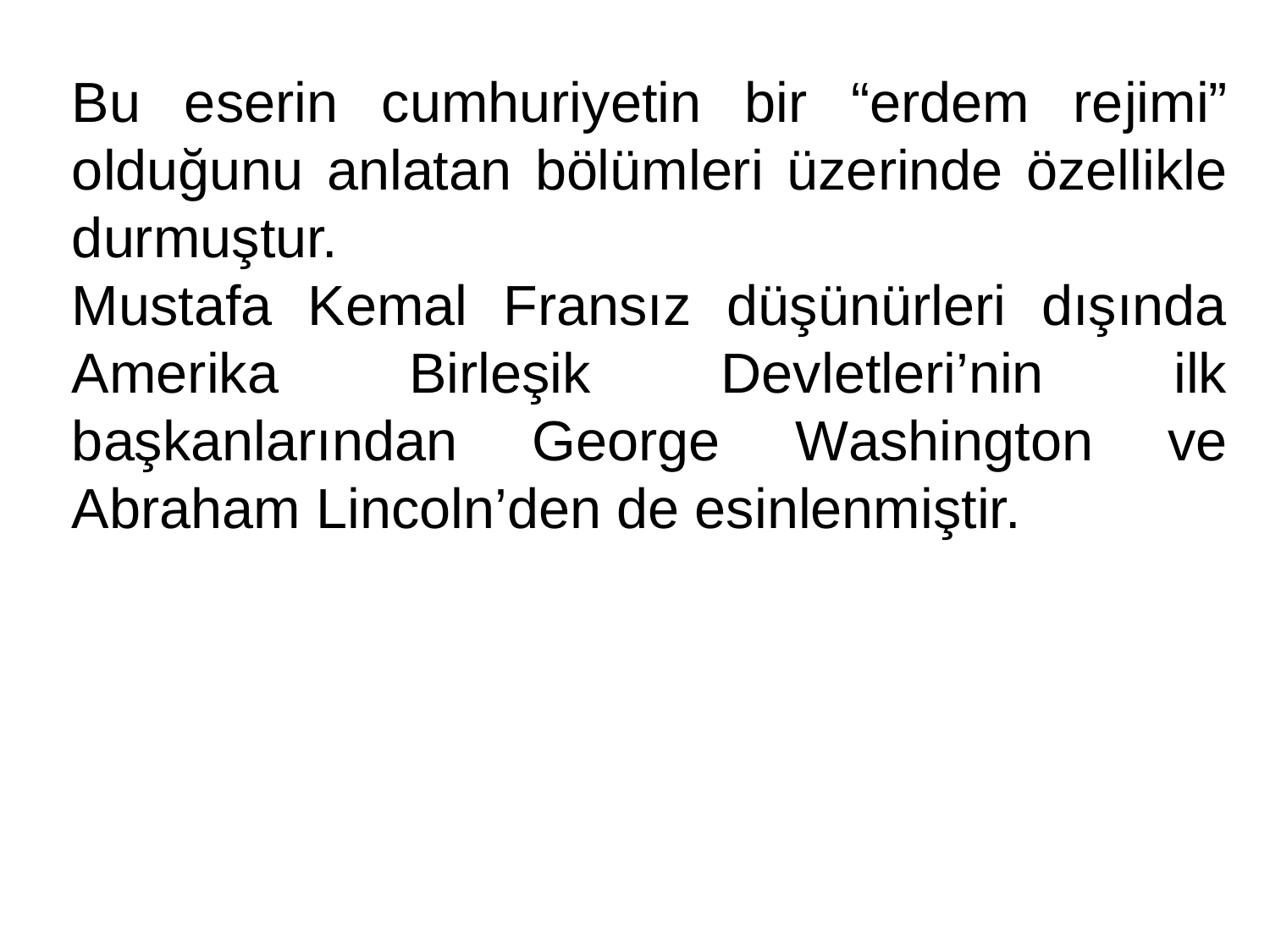

Bu eserin cumhuriyetin bir “erdem rejimi” olduğunu anlatan bölümleri üzerinde özellikle durmuştur.
Mustafa Kemal Fransız düşünürleri dışında Amerika Birleşik Devletleri’nin ilk başkanlarından George Washington ve Abraham Lincoln’den de esinlenmiştir.